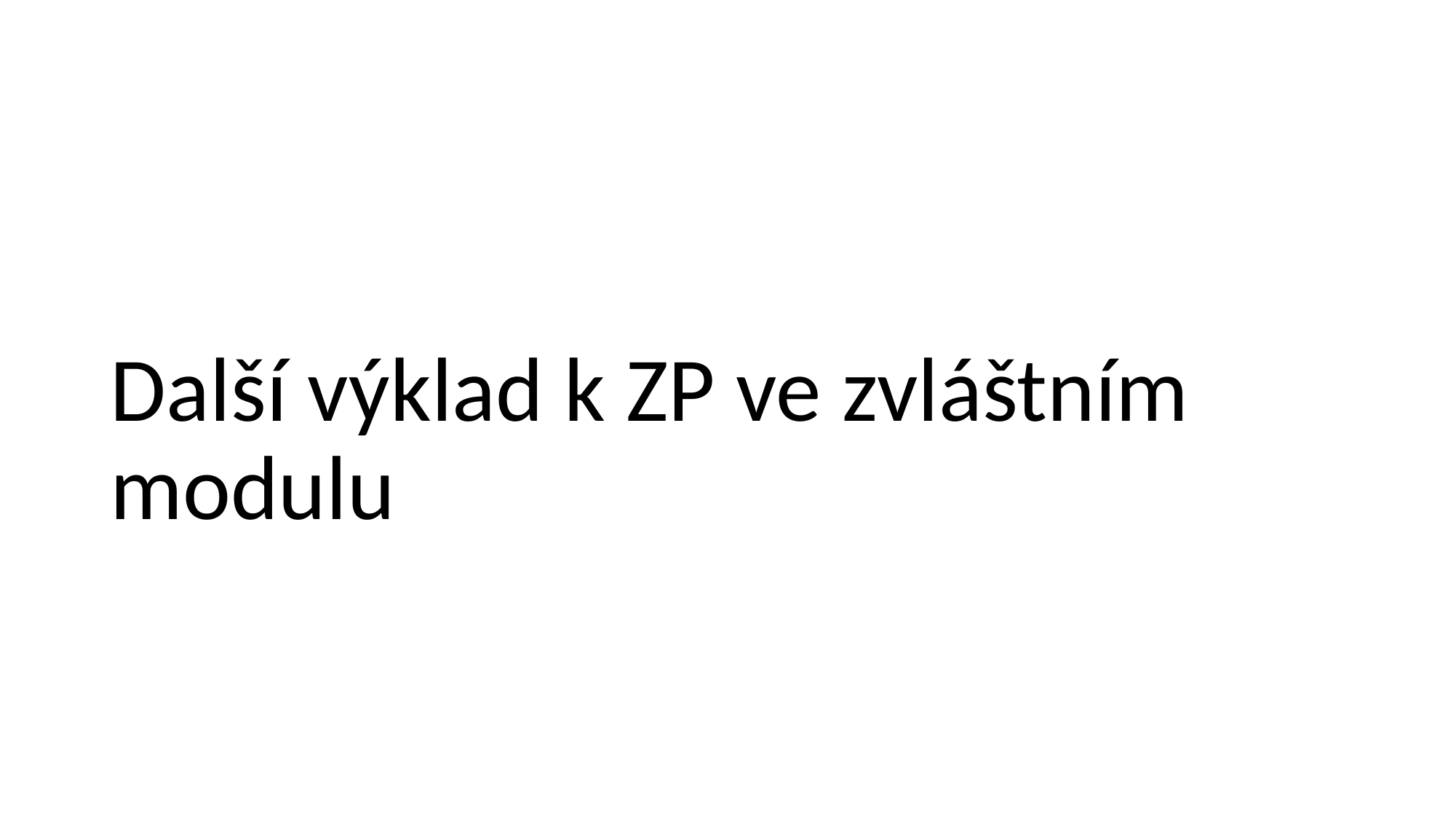

# Další výklad k ZP ve zvláštním modulu